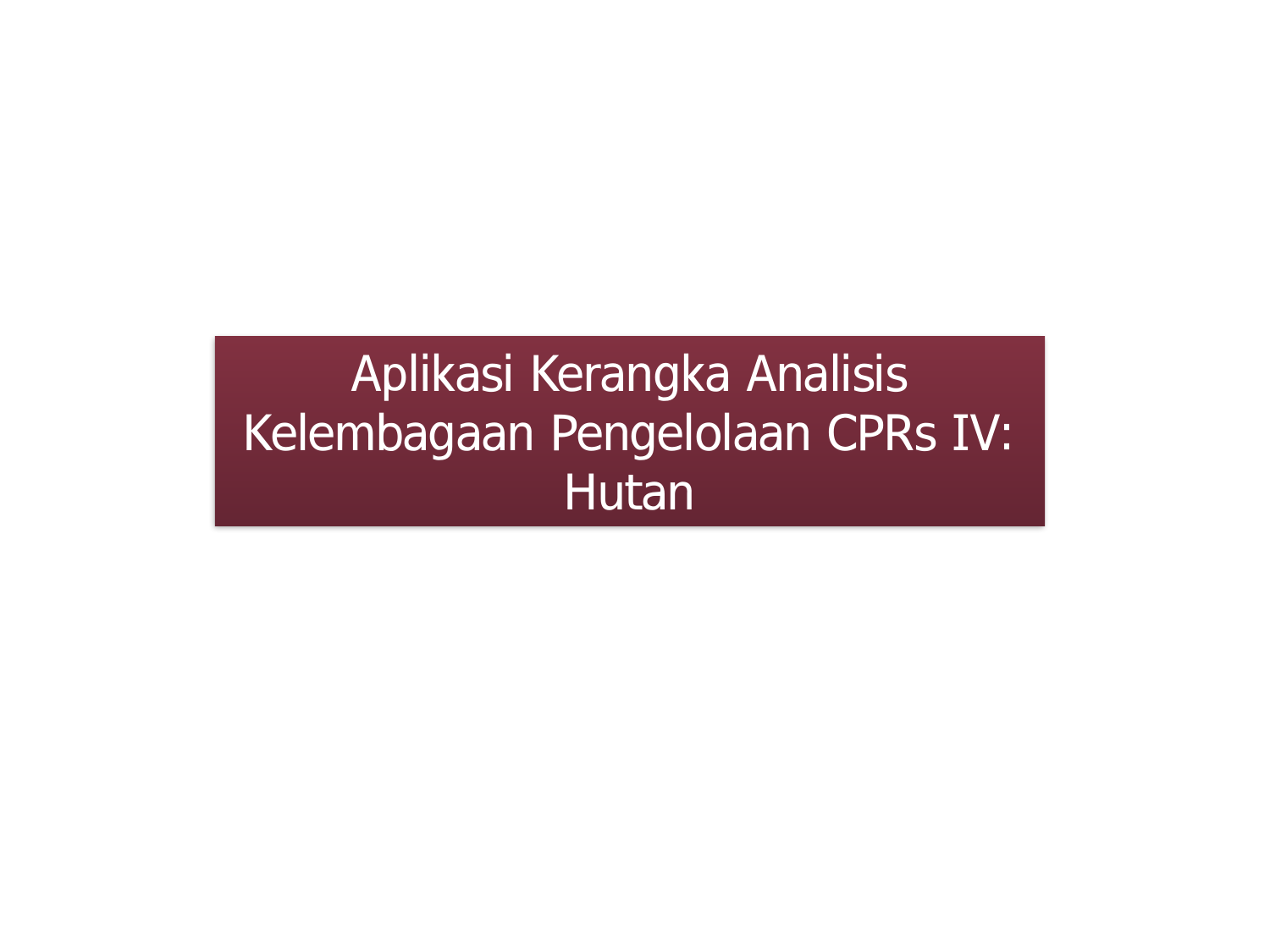

Aplikasi Kerangka Analisis Kelembagaan Pengelolaan CPRs IV: Hutan